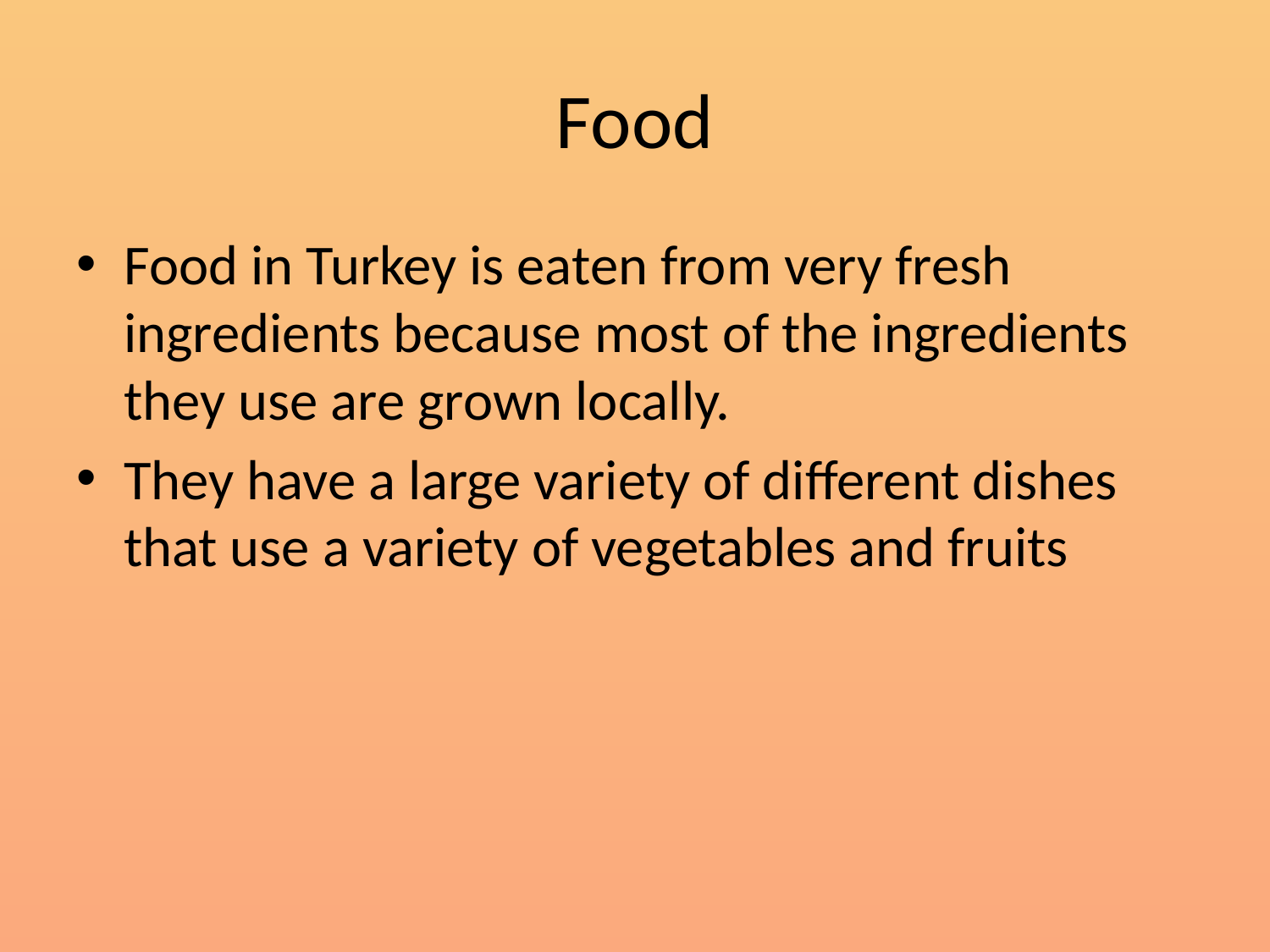

# Food
Food in Turkey is eaten from very fresh ingredients because most of the ingredients they use are grown locally.
They have a large variety of different dishes that use a variety of vegetables and fruits